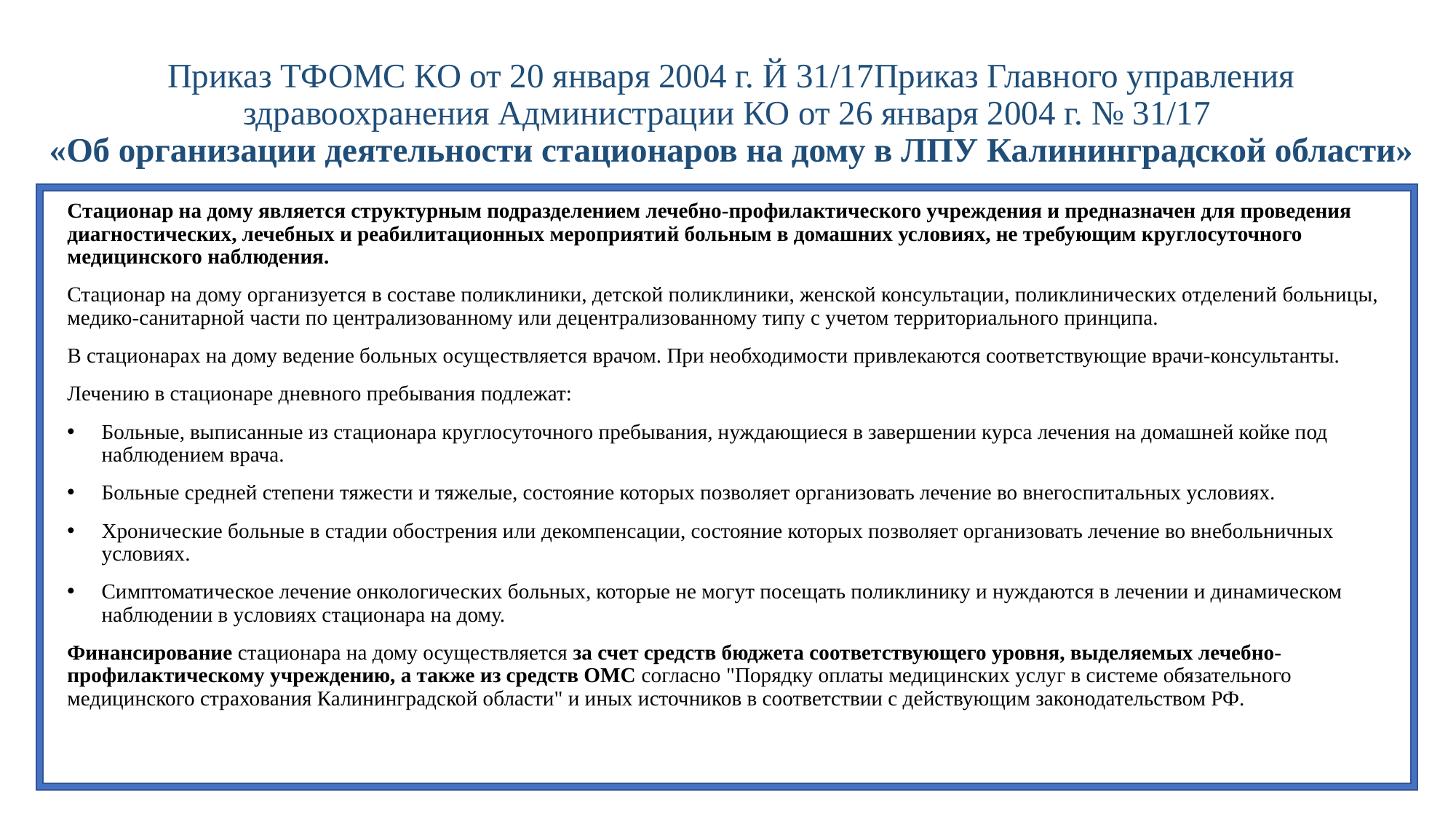

Приказ ТФОМС КО от 20 января 2004 г. Й 31/17 Приказ Главного управления здравоохранения Администрации КО от 26 января 2004 г. № 31/17
«Об организации деятельности стационаров на дому в ЛПУ Калининградской области»
# Предложение № 3

Стационар на дому является структурным подразделением лечебно-профилактического учреждения и предназначен для проведения диагностических, лечебных и реабилитационных мероприятий больным в домашних условиях, не требующим круглосуточного медицинского наблюдения.
Стационар на дому организуется в составе поликлиники, детской поликлиники, женской консультации, поликлинических отделений больницы, медико-санитарной части по централизованному или децентрализованному типу с учетом территориального принципа.
В стационарах на дому ведение больных осуществляется врачом. При необходимости привлекаются соответствующие врачи-консультанты.
Лечению в стационаре дневного пребывания подлежат:
Больные, выписанные из стационара круглосуточного пребывания, нуждающиеся в завершении курса лечения на домашней койке под наблюдением врача.
Больные средней степени тяжести и тяжелые, состояние которых позволяет организовать лечение во внегоспитальных условиях.
Хронические больные в стадии обострения или декомпенсации, состояние которых позволяет организовать лечение во внебольничных условиях.
Симптоматическое лечение онкологических больных, которые не могут посещать поликлинику и нуждаются в лечении и динамическом наблюдении в условиях стационара на дому.
Финансирование стационара на дому осуществляется за счет средств бюджета соответствующего уровня, выделяемых лечебно-профилактическому учреждению, а также из средств ОМС согласно "Порядку оплаты медицинских услуг в системе обязательного медицинского страхования Калининградской области" и иных источников в соответствии с действующим законодательством РФ.